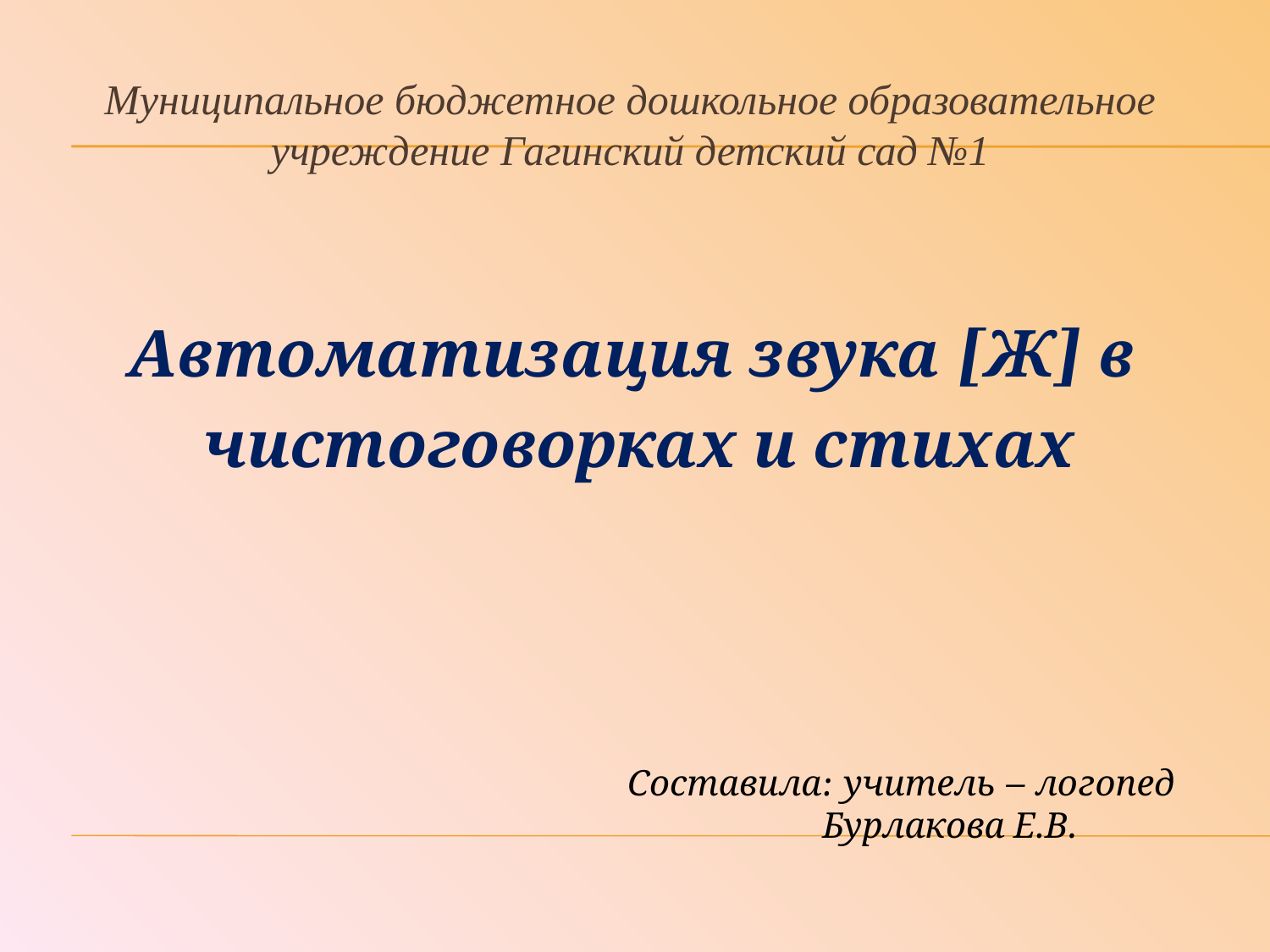

Муниципальное бюджетное дошкольное образовательное учреждение Гагинский детский сад №1

Автоматизация звука [Ж] в
чистоговорках и стихах
Составила: учитель – логопед
                       Бурлакова Е.В.